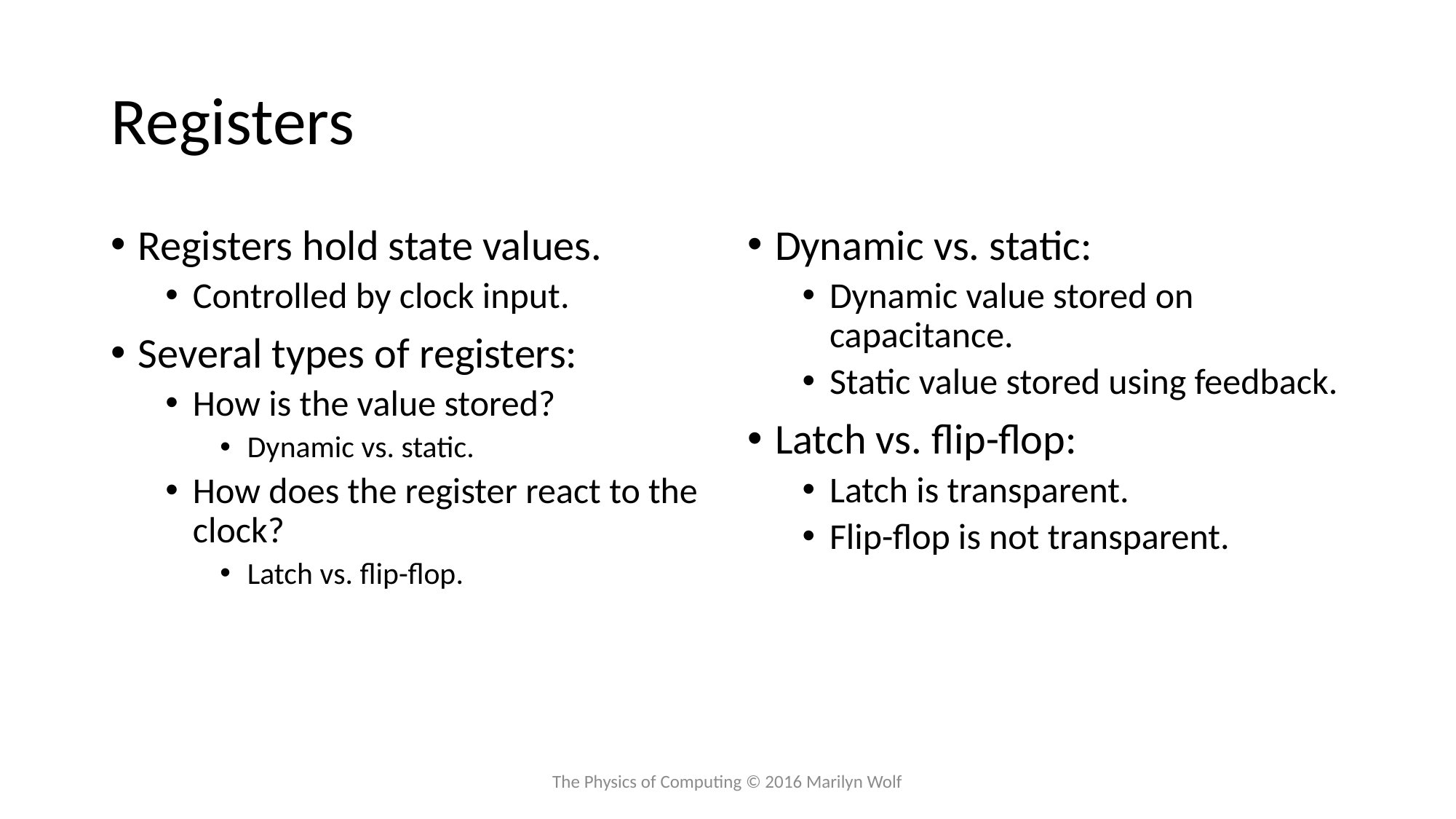

# Registers
Registers hold state values.
Controlled by clock input.
Several types of registers:
How is the value stored?
Dynamic vs. static.
How does the register react to the clock?
Latch vs. flip-flop.
Dynamic vs. static:
Dynamic value stored on capacitance.
Static value stored using feedback.
Latch vs. flip-flop:
Latch is transparent.
Flip-flop is not transparent.
The Physics of Computing © 2016 Marilyn Wolf